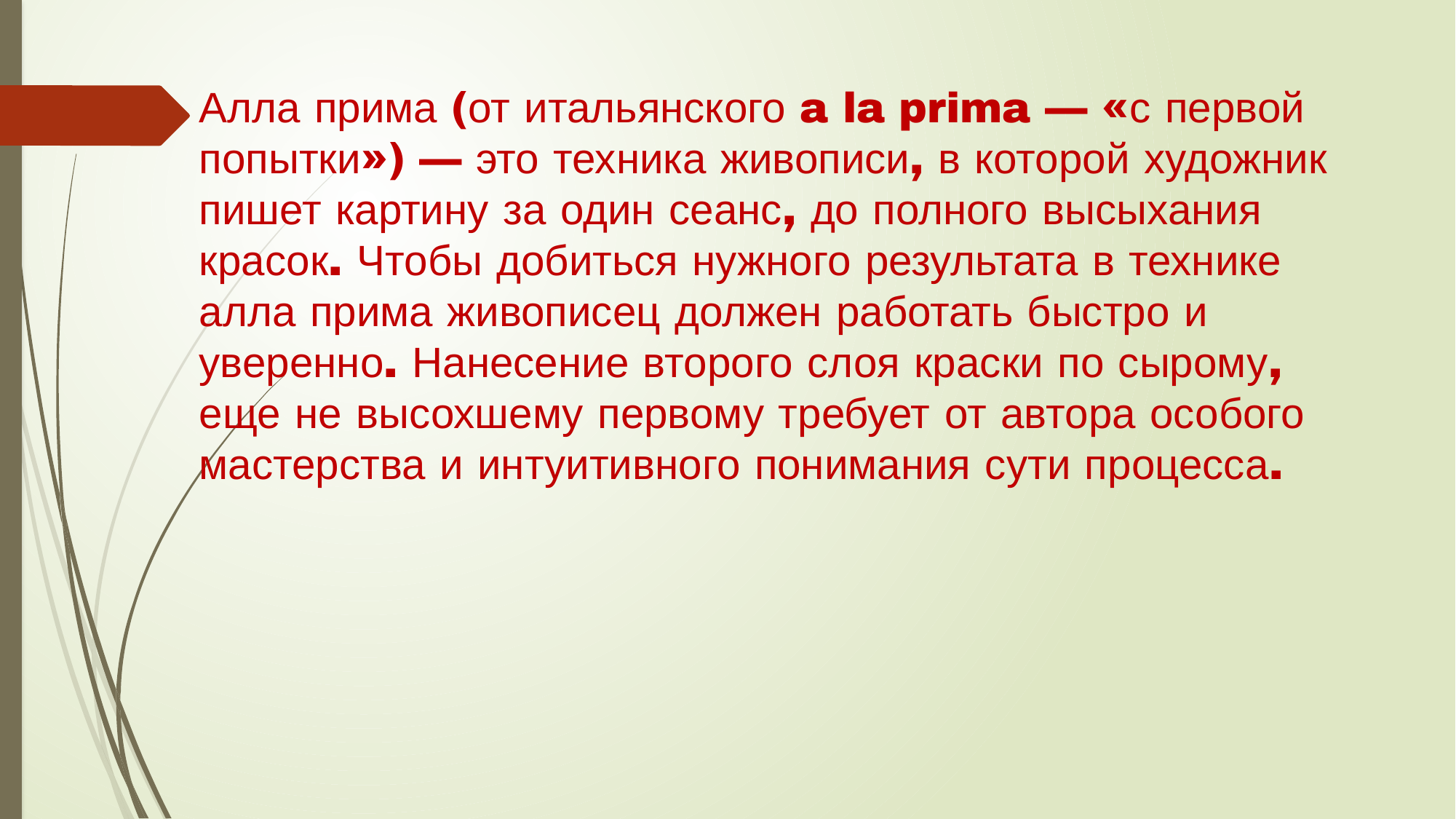

# Алла прима (от итальянского a la prima — «с первой попытки») — это техника живописи, в которой художник пишет картину за один сеанс, до полного высыхания красок. Чтобы добиться нужного результата в технике алла прима живописец должен работать быстро и уверенно. Нанесение второго слоя краски по сырому, еще не высохшему первому требует от автора особого мастерства и интуитивного понимания сути процесса.